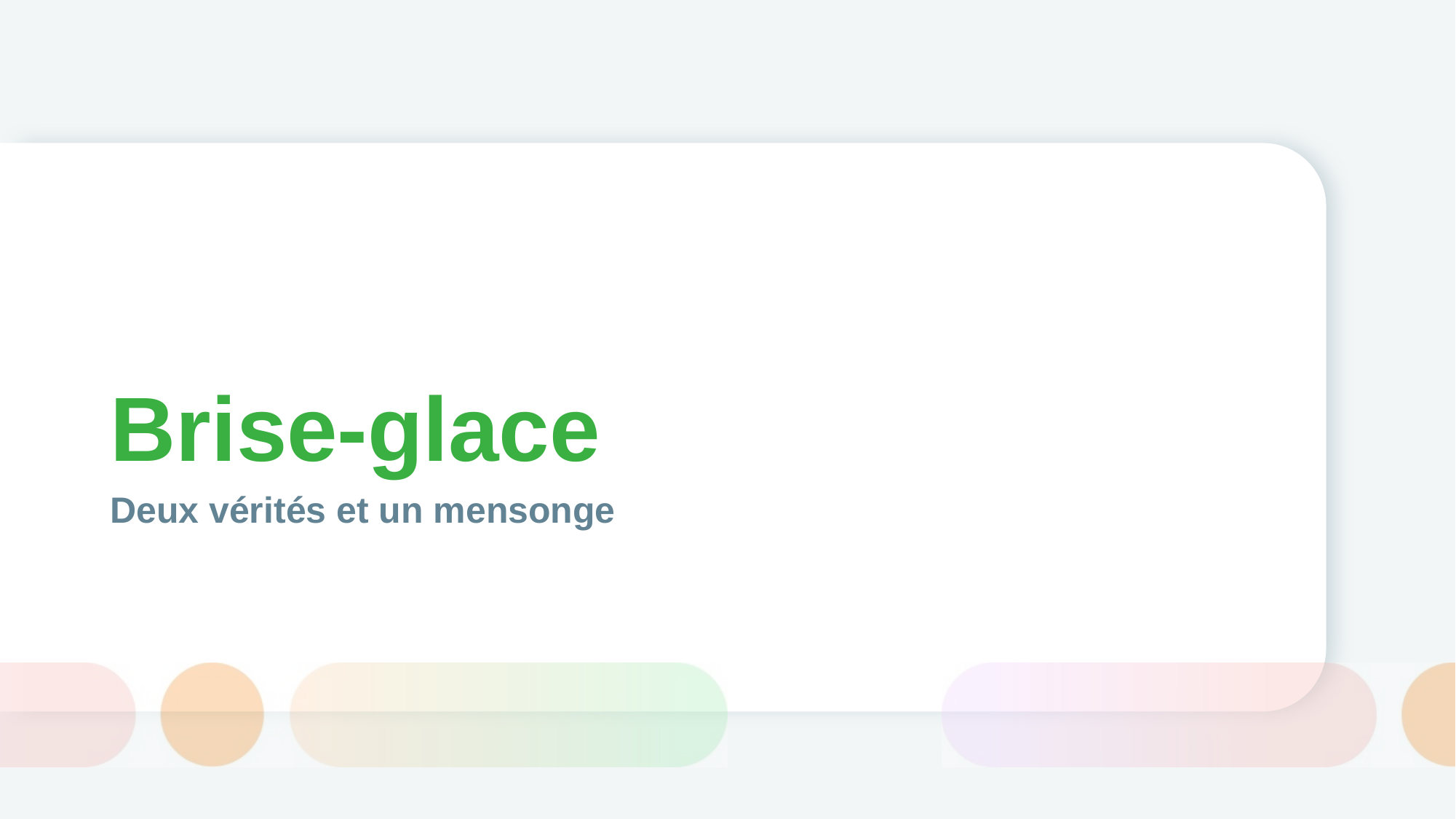

# Brise-glace
Deux vérités et un mensonge